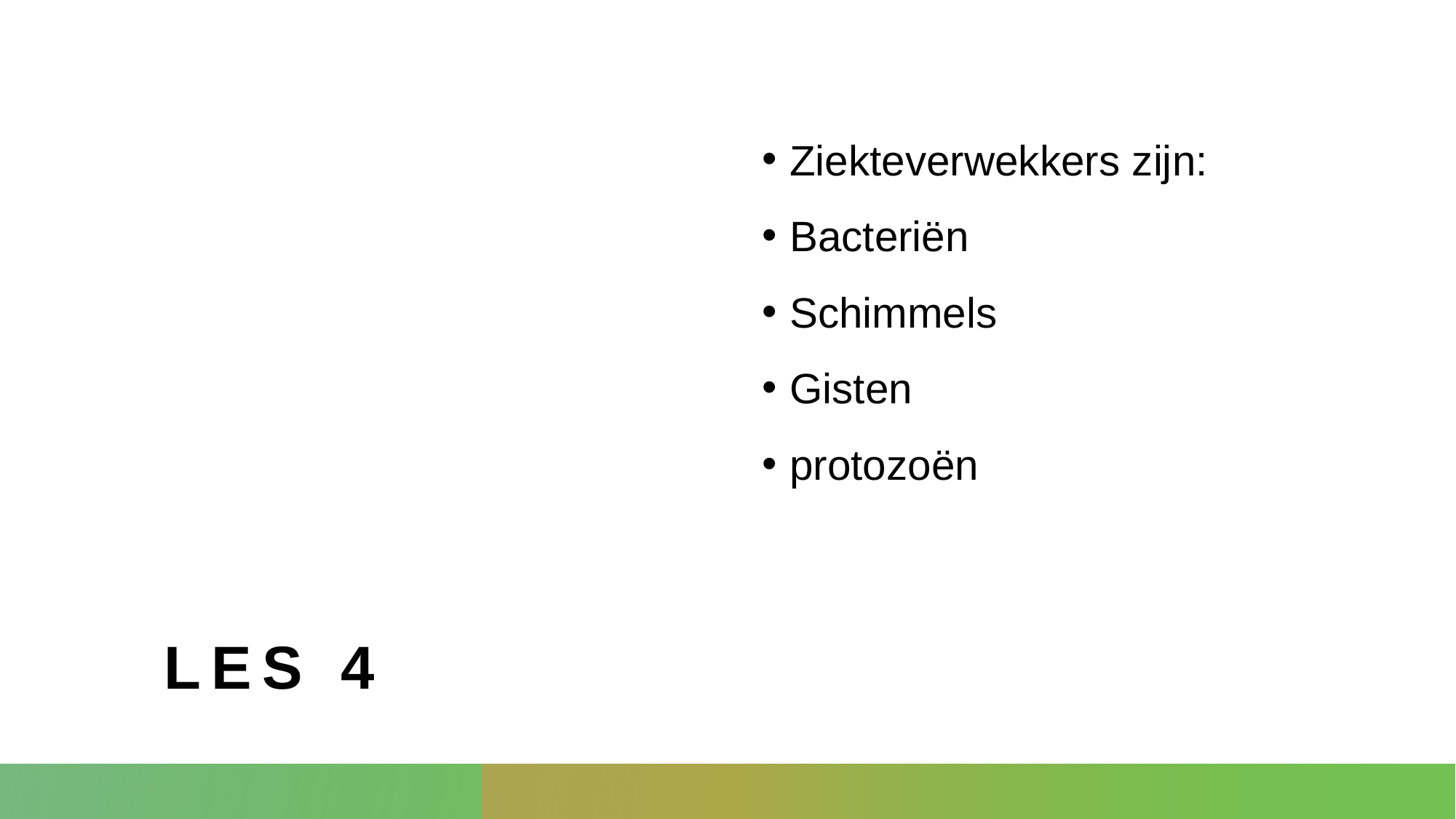

# Les 4
Ziekteverwekkers zijn:
Bacteriën
Schimmels
Gisten
protozoën